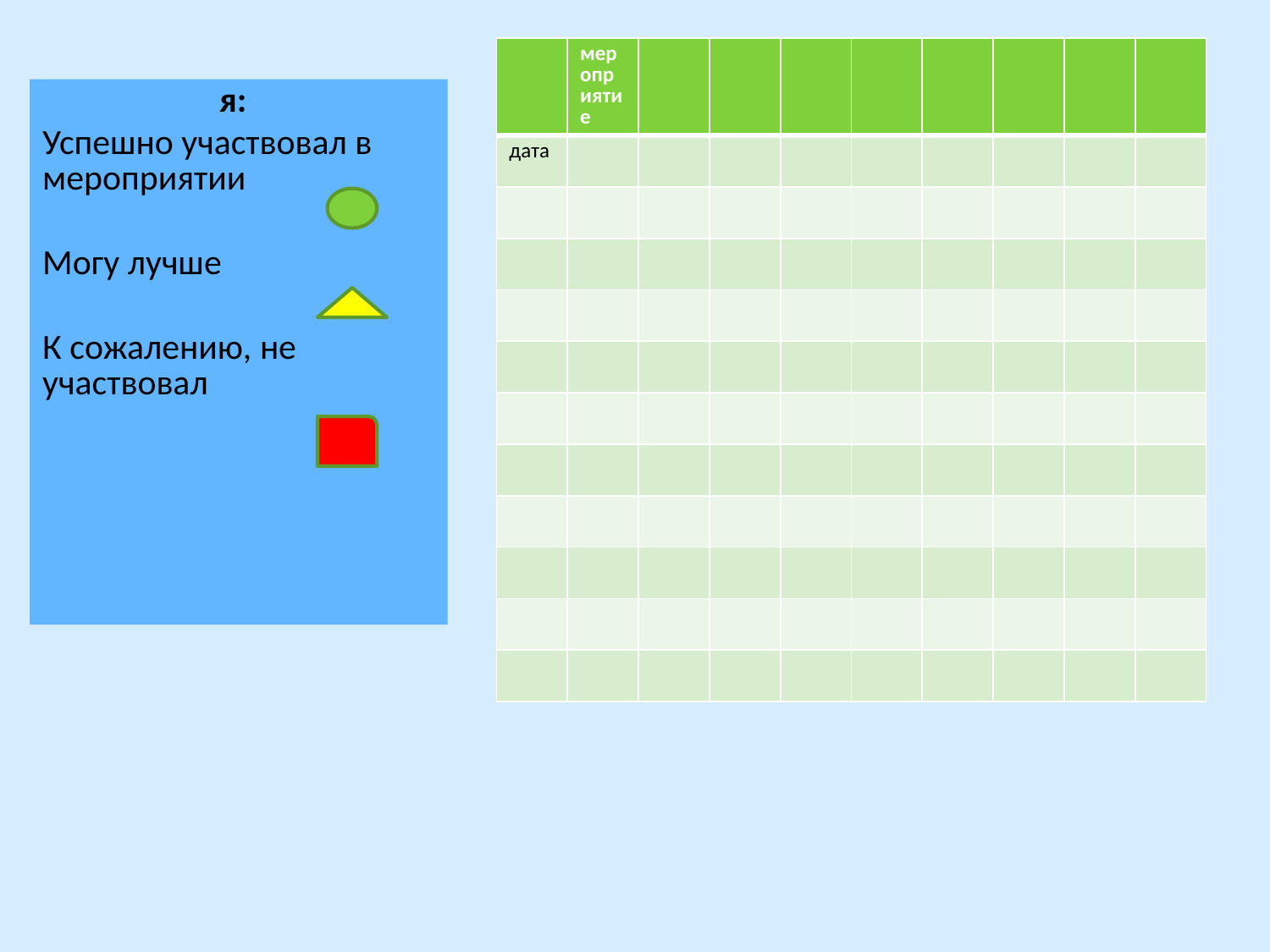

#
|  | мероприятие |  |  |  |  |  |  |  |  |
| --- | --- | --- | --- | --- | --- | --- | --- | --- | --- |
| дата |  |  |  |  |  |  |  |  |  |
|  |  |  |  |  |  |  |  |  |  |
|  |  |  |  |  |  |  |  |  |  |
|  |  |  |  |  |  |  |  |  |  |
|  |  |  |  |  |  |  |  |  |  |
|  |  |  |  |  |  |  |  |  |  |
|  |  |  |  |  |  |  |  |  |  |
|  |  |  |  |  |  |  |  |  |  |
|  |  |  |  |  |  |  |  |  |  |
|  |  |  |  |  |  |  |  |  |  |
|  |  |  |  |  |  |  |  |  |  |
                      я:
Успешно участвовал в мероприятии

Могу лучше

К сожалению, не участвовал